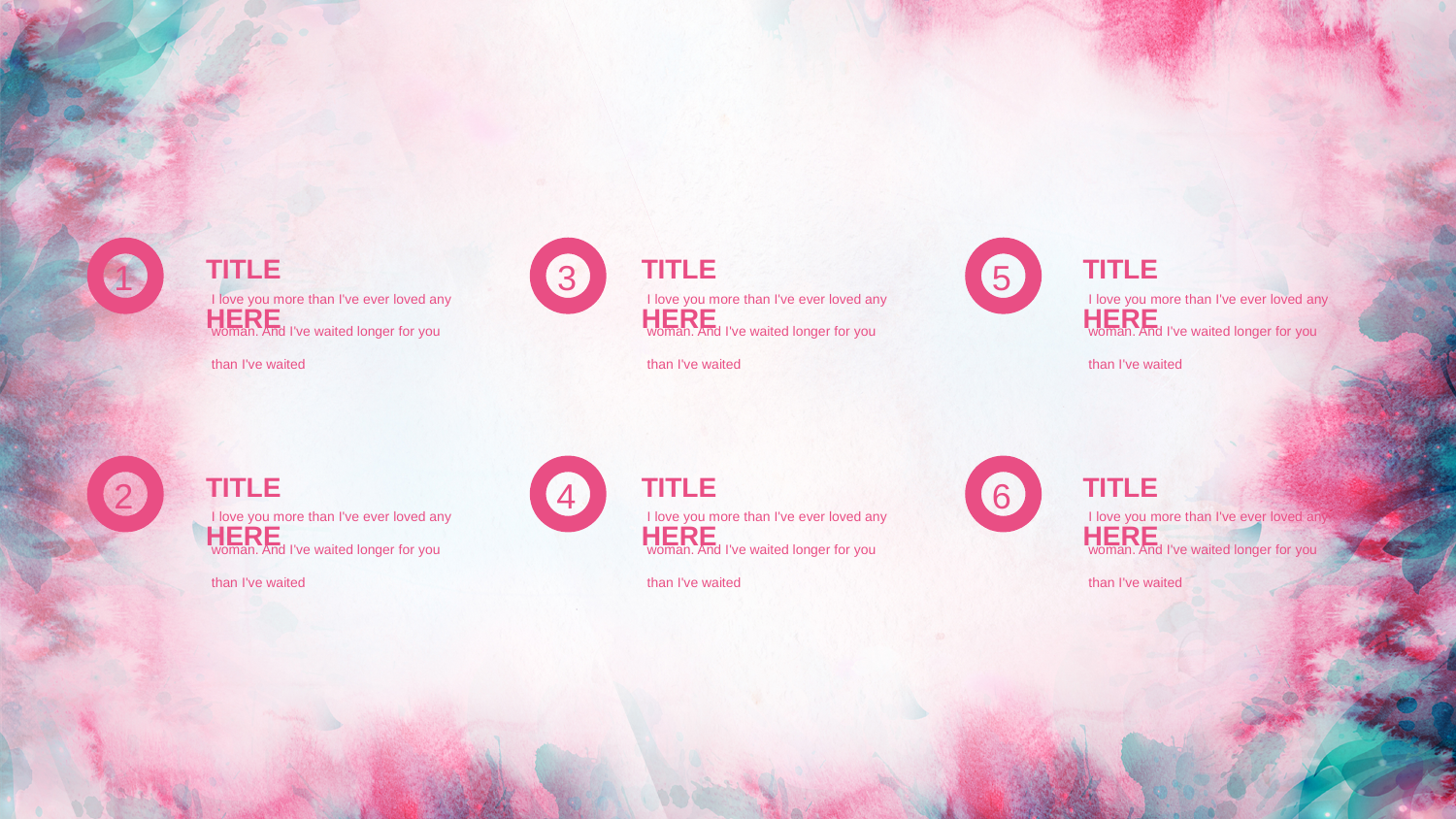

TITLE HERE
TITLE HERE
TITLE HERE

1
3
5
I love you more than I've ever loved any woman. And I've waited longer for you than I've waited
I love you more than I've ever loved any woman. And I've waited longer for you than I've waited
I love you more than I've ever loved any woman. And I've waited longer for you than I've waited
TITLE HERE
TITLE HERE
TITLE HERE

2
4
6
I love you more than I've ever loved any woman. And I've waited longer for you than I've waited
I love you more than I've ever loved any woman. And I've waited longer for you than I've waited
I love you more than I've ever loved any woman. And I've waited longer for you than I've waited